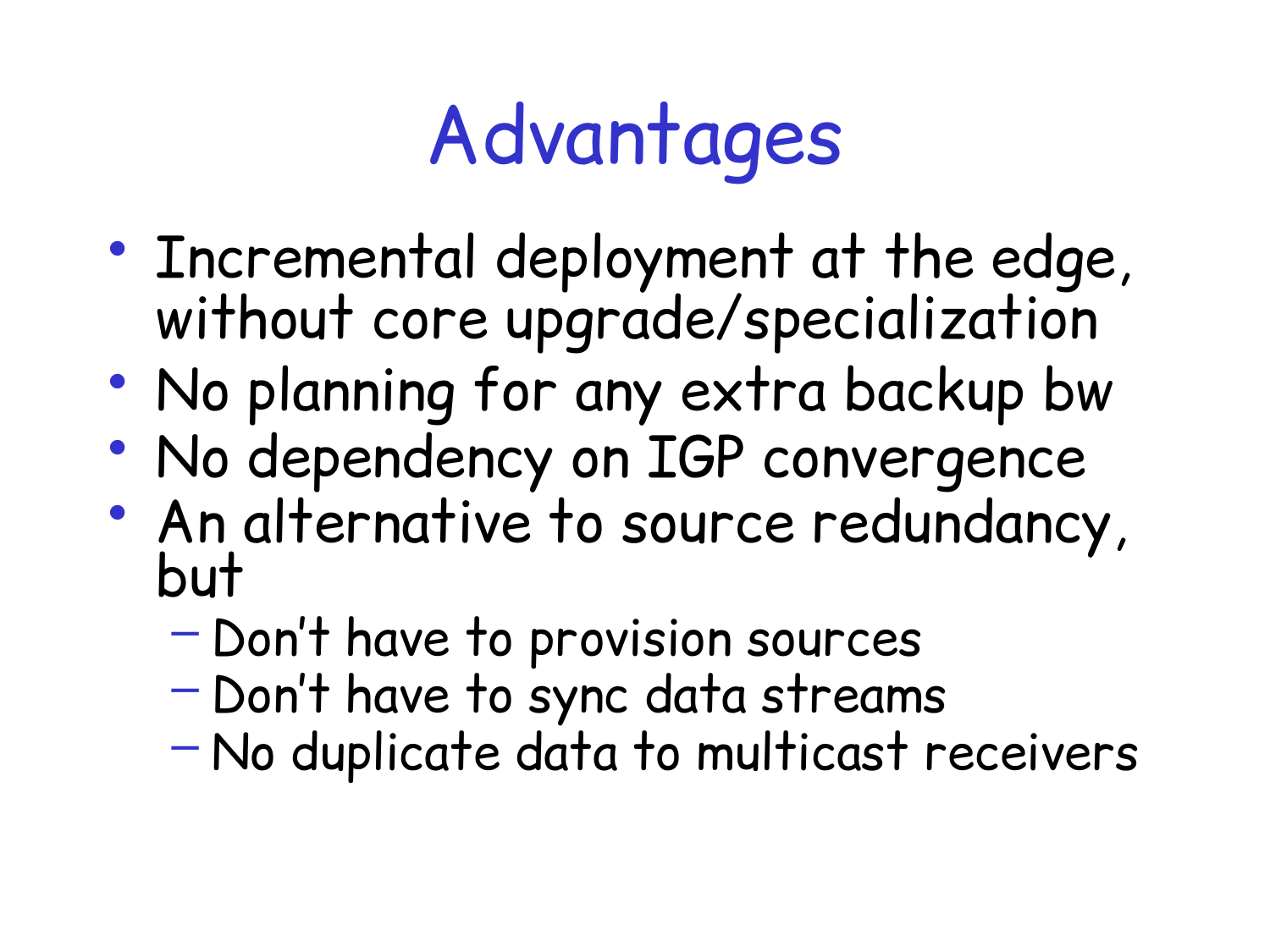

# Advantages
Incremental deployment at the edge, without core upgrade/specialization
No planning for any extra backup bw
No dependency on IGP convergence
An alternative to source redundancy, but
Don’t have to provision sources
Don’t have to sync data streams
No duplicate data to multicast receivers